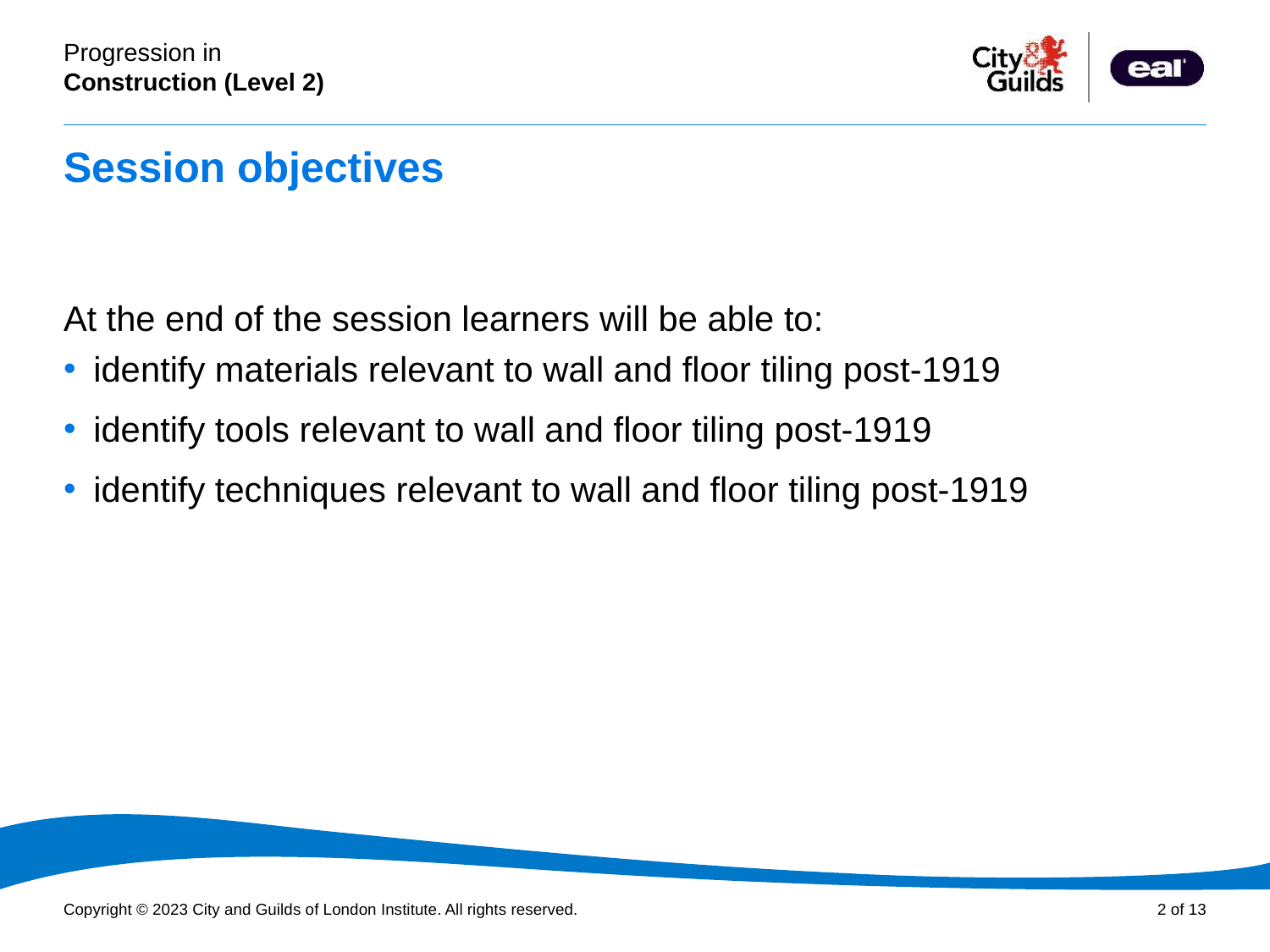

# Session objectives
At the end of the session learners will be able to:
identify materials relevant to wall and floor tiling post-1919
identify tools relevant to wall and floor tiling post-1919
identify techniques relevant to wall and floor tiling post-1919